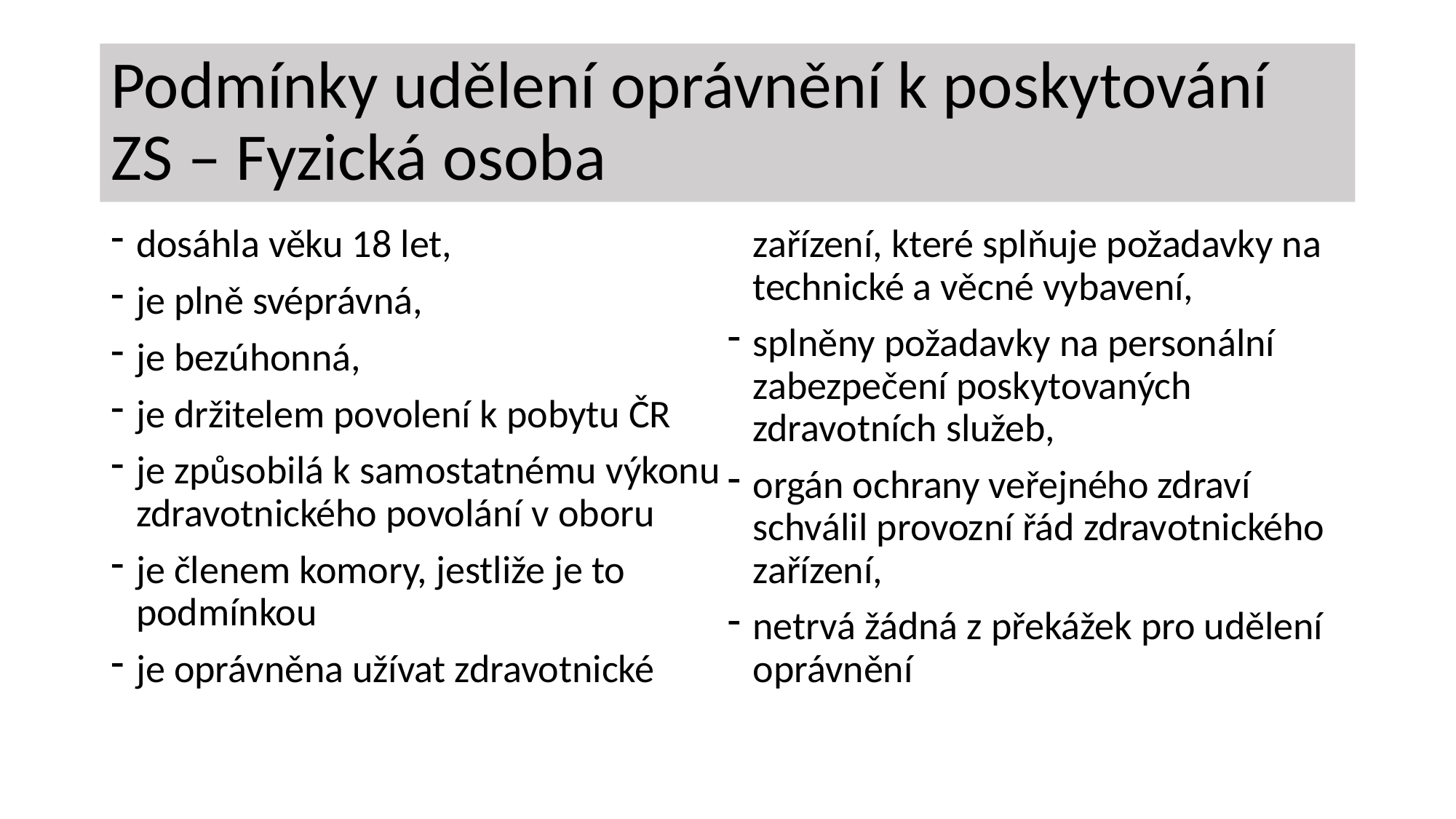

# Podmínky udělení oprávnění k poskytování ZS – Fyzická osoba
dosáhla věku 18 let,
je plně svéprávná,
je bezúhonná,
je držitelem povolení k pobytu ČR
je způsobilá k samostatnému výkonu zdravotnického povolání v oboru
je členem komory, jestliže je to podmínkou
je oprávněna užívat zdravotnické zařízení, které splňuje požadavky na technické a věcné vybavení,
splněny požadavky na personální zabezpečení poskytovaných zdravotních služeb,
orgán ochrany veřejného zdraví schválil provozní řád zdravotnického zařízení,
netrvá žádná z překážek pro udělení oprávnění